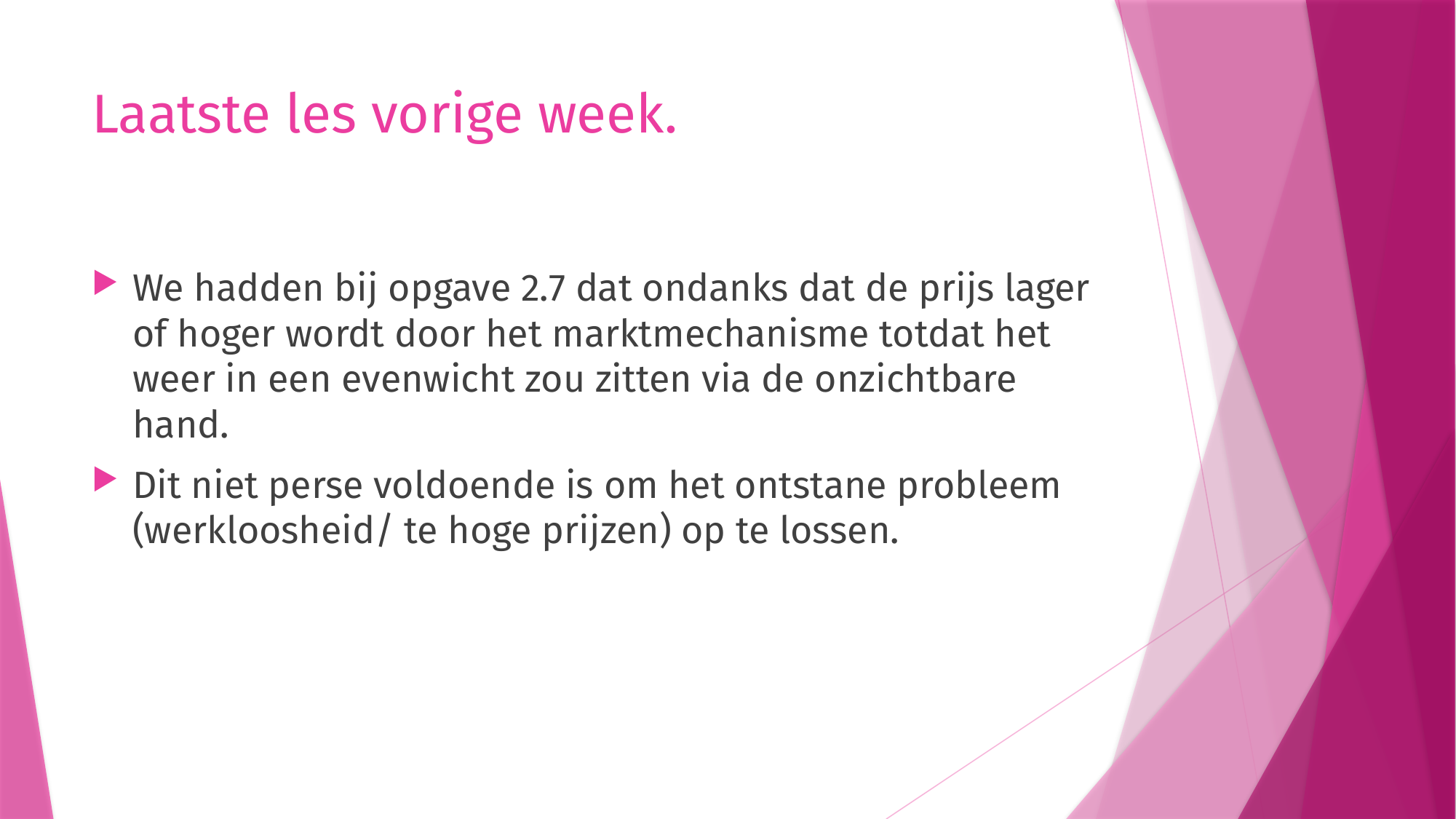

# Laatste les vorige week.
We hadden bij opgave 2.7 dat ondanks dat de prijs lager of hoger wordt door het marktmechanisme totdat het weer in een evenwicht zou zitten via de onzichtbare hand.
Dit niet perse voldoende is om het ontstane probleem (werkloosheid/ te hoge prijzen) op te lossen.